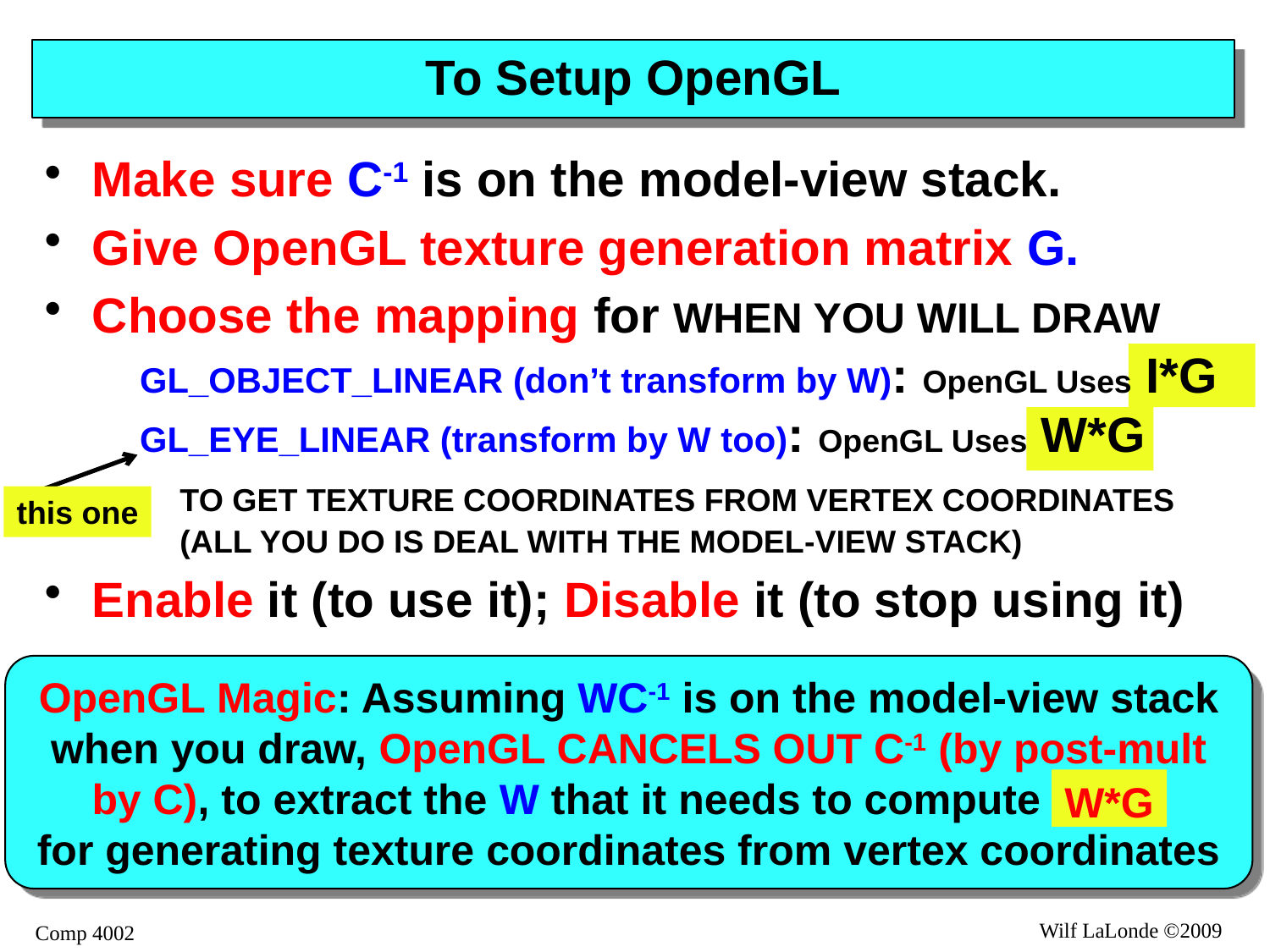

# To Setup OpenGL
Make sure C-1 is on the model-view stack.
Give OpenGL texture generation matrix G.
Choose the mapping for WHEN YOU WILL DRAW
GL_OBJECT_LINEAR (don’t transform by W): OpenGL Uses I*G
GL_EYE_LINEAR (transform by W too): OpenGL Uses W*G
	TO GET TEXTURE COORDINATES FROM VERTEX COORDINATES (ALL YOU DO IS DEAL WITH THE MODEL-VIEW STACK)
Enable it (to use it); Disable it (to stop using it)

this one
OpenGL Magic: Assuming WC-1 is on the model-view stack when you draw, OpenGL CANCELS OUT C-1 (by post-mult by C), to extract the W that it needs to compute W*G
for generating texture coordinates from vertex coordinates
W*G